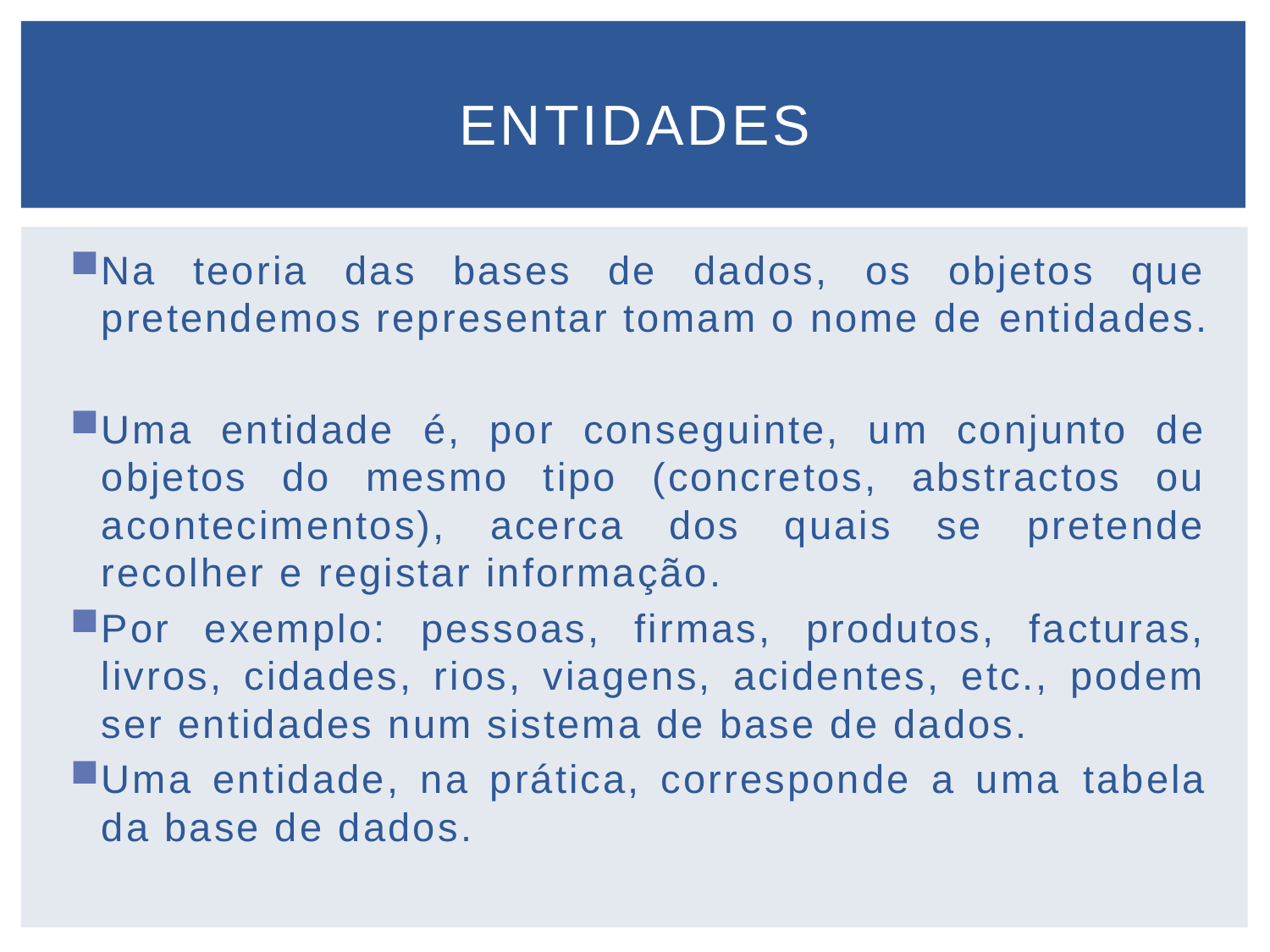

# entidades
Na teoria das bases de dados, os objetos que pretendemos representar tomam o nome de entidades.

Uma entidade é, por conseguinte, um conjunto de objetos do mesmo tipo (concretos, abstractos ou acontecimentos), acerca dos quais se pretende recolher e registar informação.
Por exemplo: pessoas, firmas, produtos, facturas, livros, cidades, rios, viagens, acidentes, etc., podem ser entidades num sistema de base de dados.
Uma entidade, na prática, corresponde a uma tabela da base de dados.